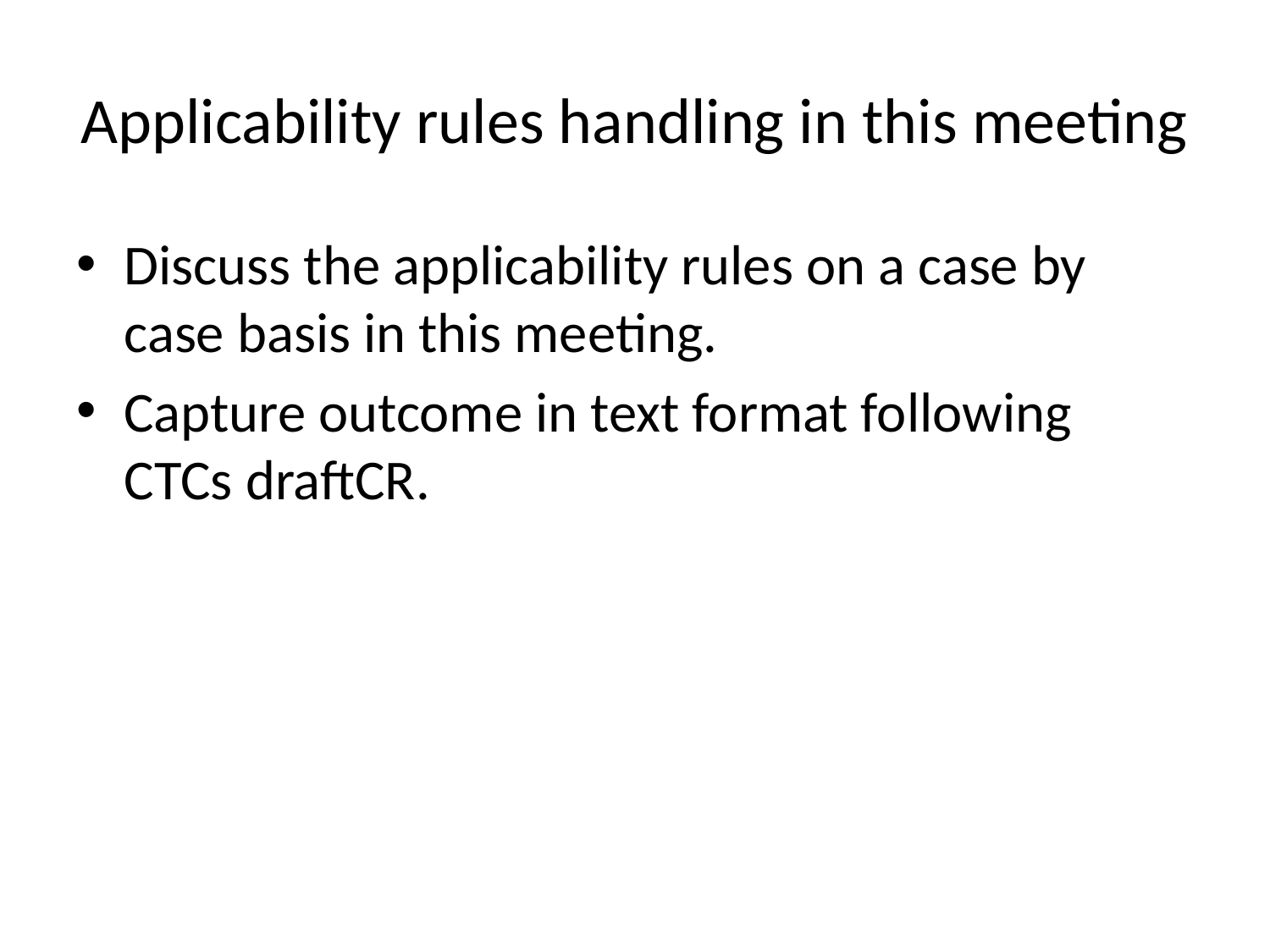

# Applicability rules handling in this meeting
Discuss the applicability rules on a case by case basis in this meeting.
Capture outcome in text format following CTCs draftCR.